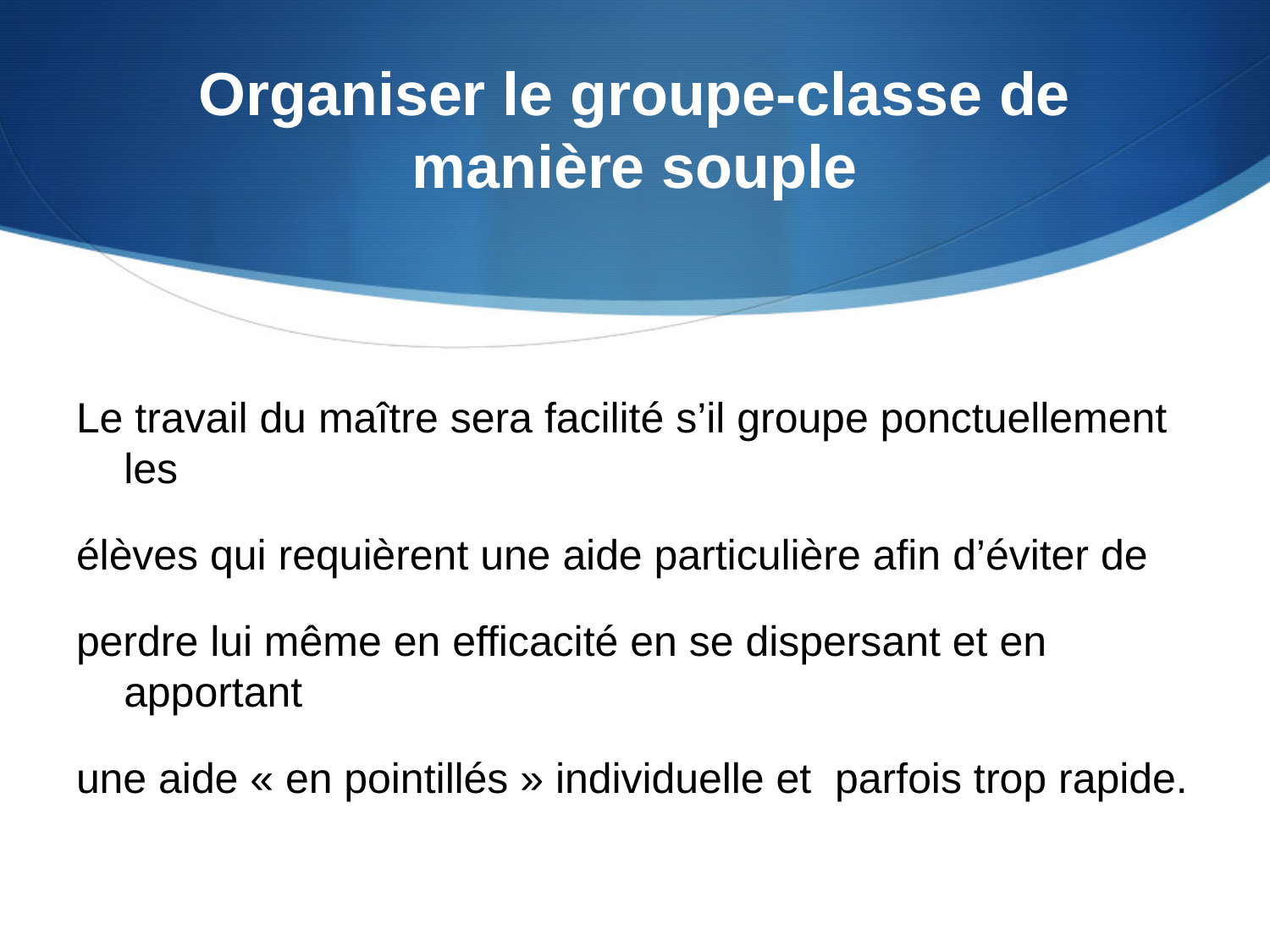

# Organiser le groupe-classe de manière souple
Le travail du maître sera facilité s’il groupe ponctuellement les
élèves qui requièrent une aide particulière afin d’éviter de
perdre lui même en efficacité en se dispersant et en apportant
une aide « en pointillés » individuelle et  parfois trop rapide.